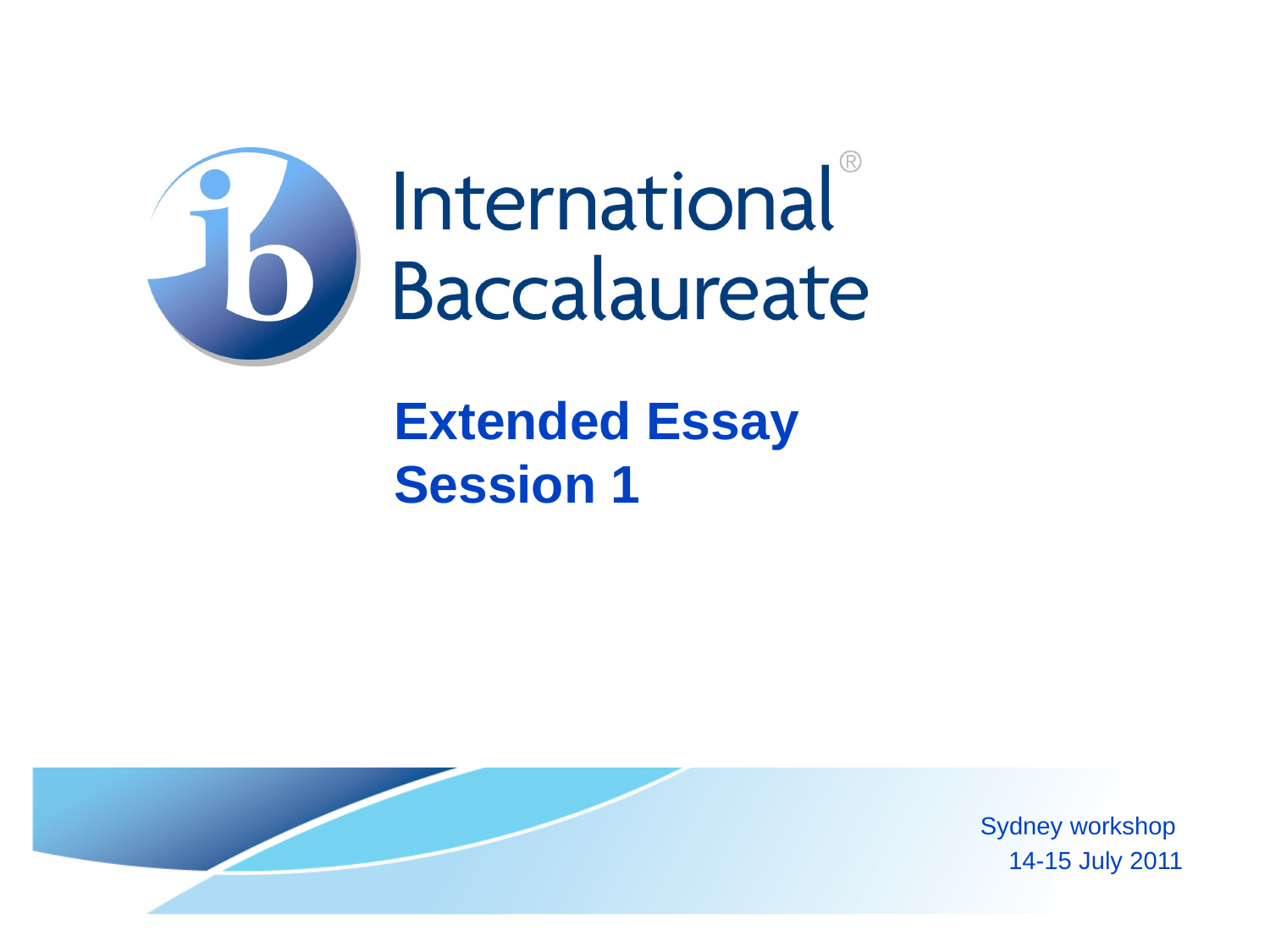

# Extended Essay Session 1
Sydney workshop
14-15 July 2011